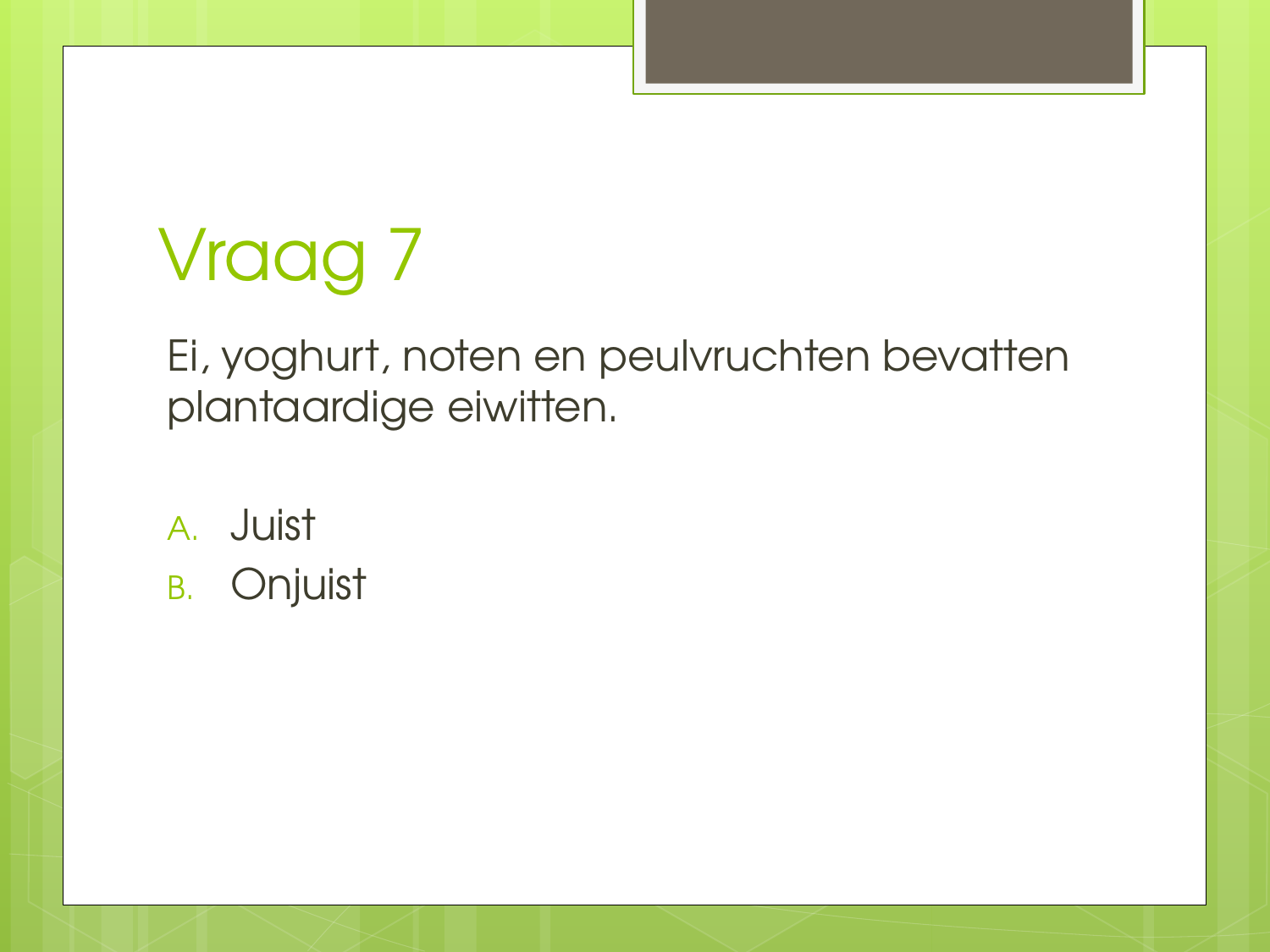

# Vraag 7
Ei, yoghurt, noten en peulvruchten bevatten plantaardige eiwitten.

Juist
Onjuist